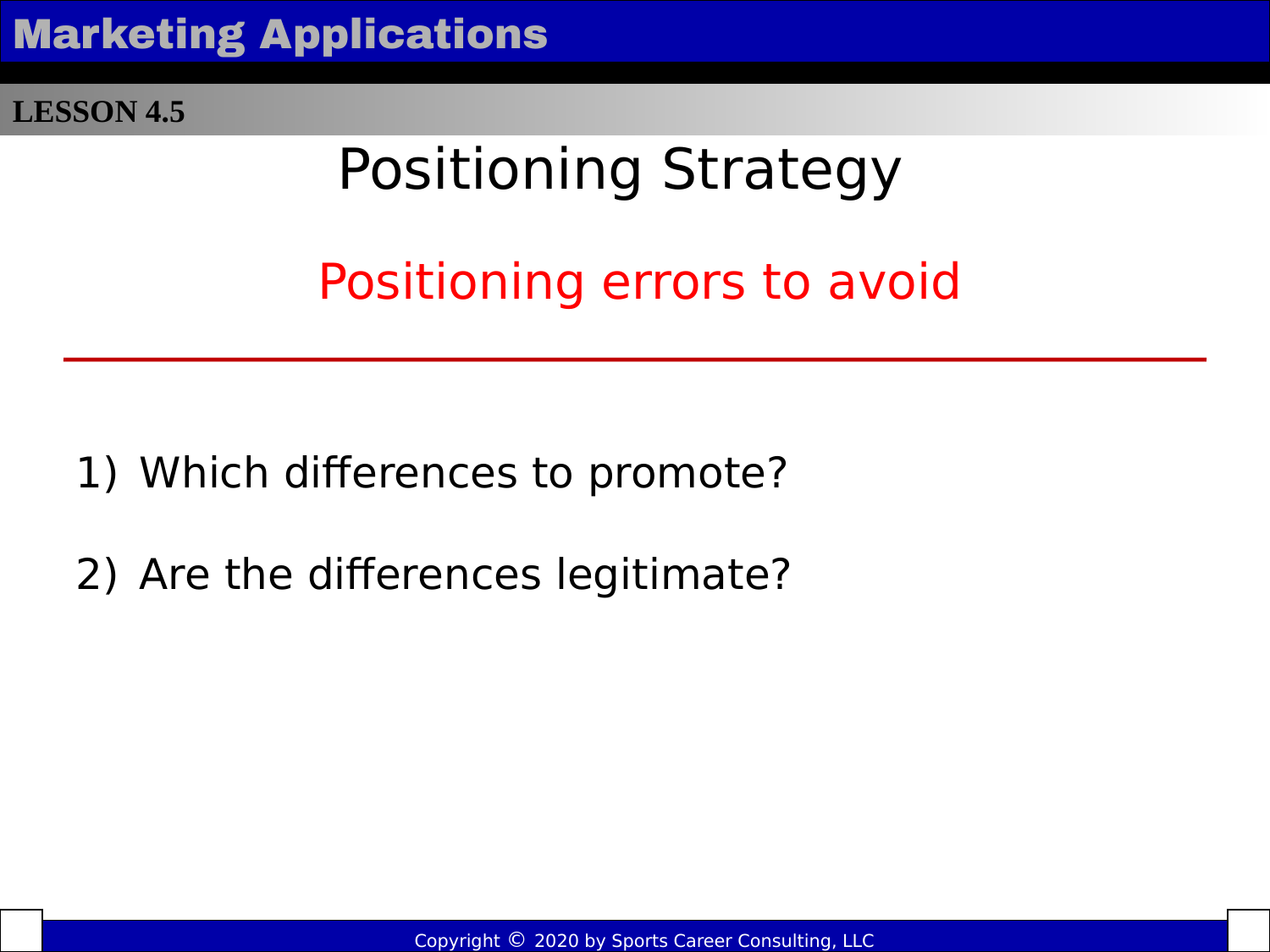

Marketing Applications
LESSON 4.5
 Positioning Strategy
Positioning errors to avoid

Which differences to promote?

Are the differences legitimate?
Copyright © 2020 by Sports Career Consulting, LLC